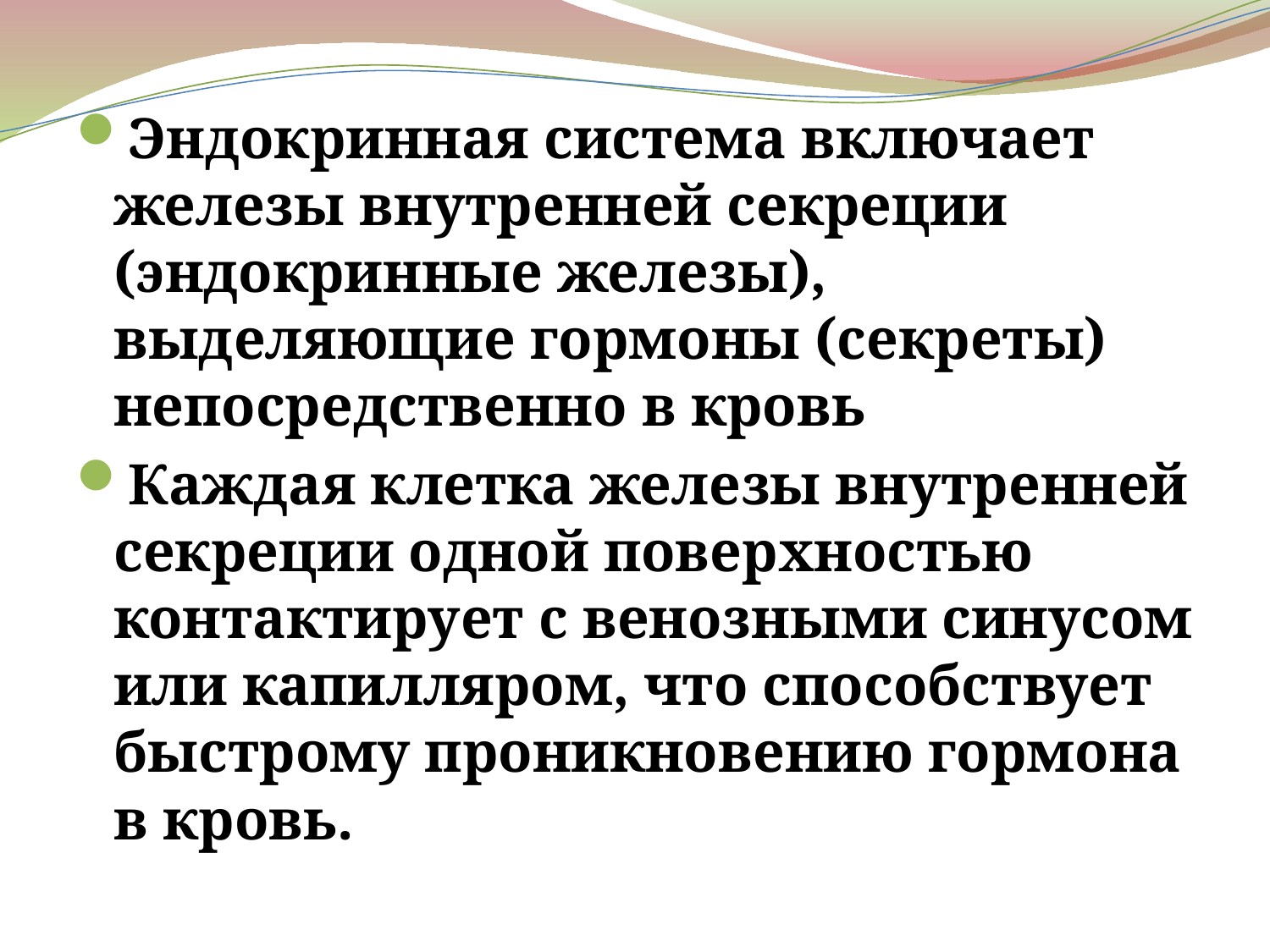

Эндокринная система включает железы внутренней секреции (эндокринные железы), выделяющие гормоны (секреты) непосредственно в кровь
Каждая клетка железы внутренней секреции одной поверхностью контактирует с венозными синусом или капилляром, что способствует быстрому проникновению гормона в кровь.